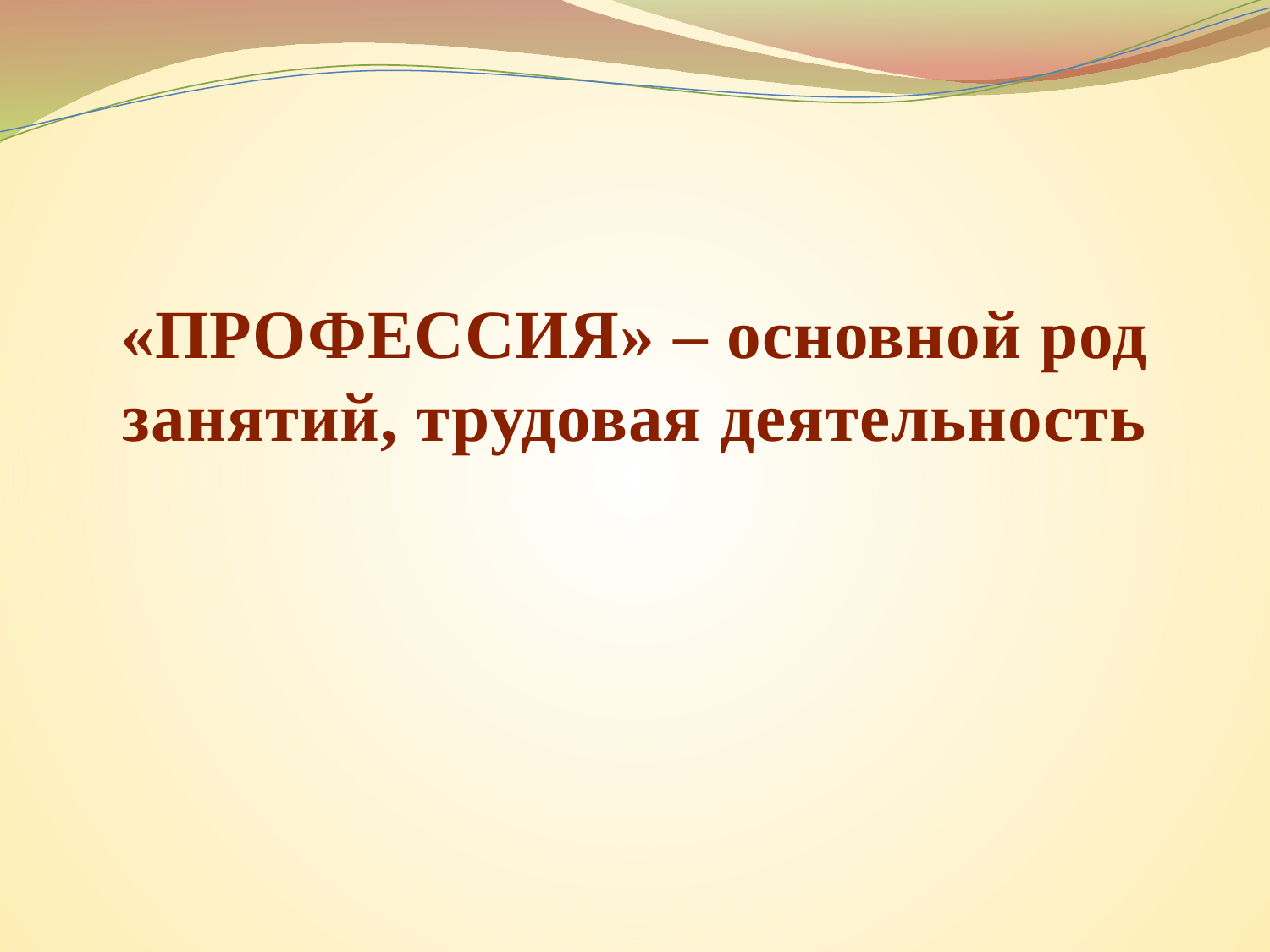

# «ПРОФЕССИЯ» – основной род занятий, трудовая деятельность